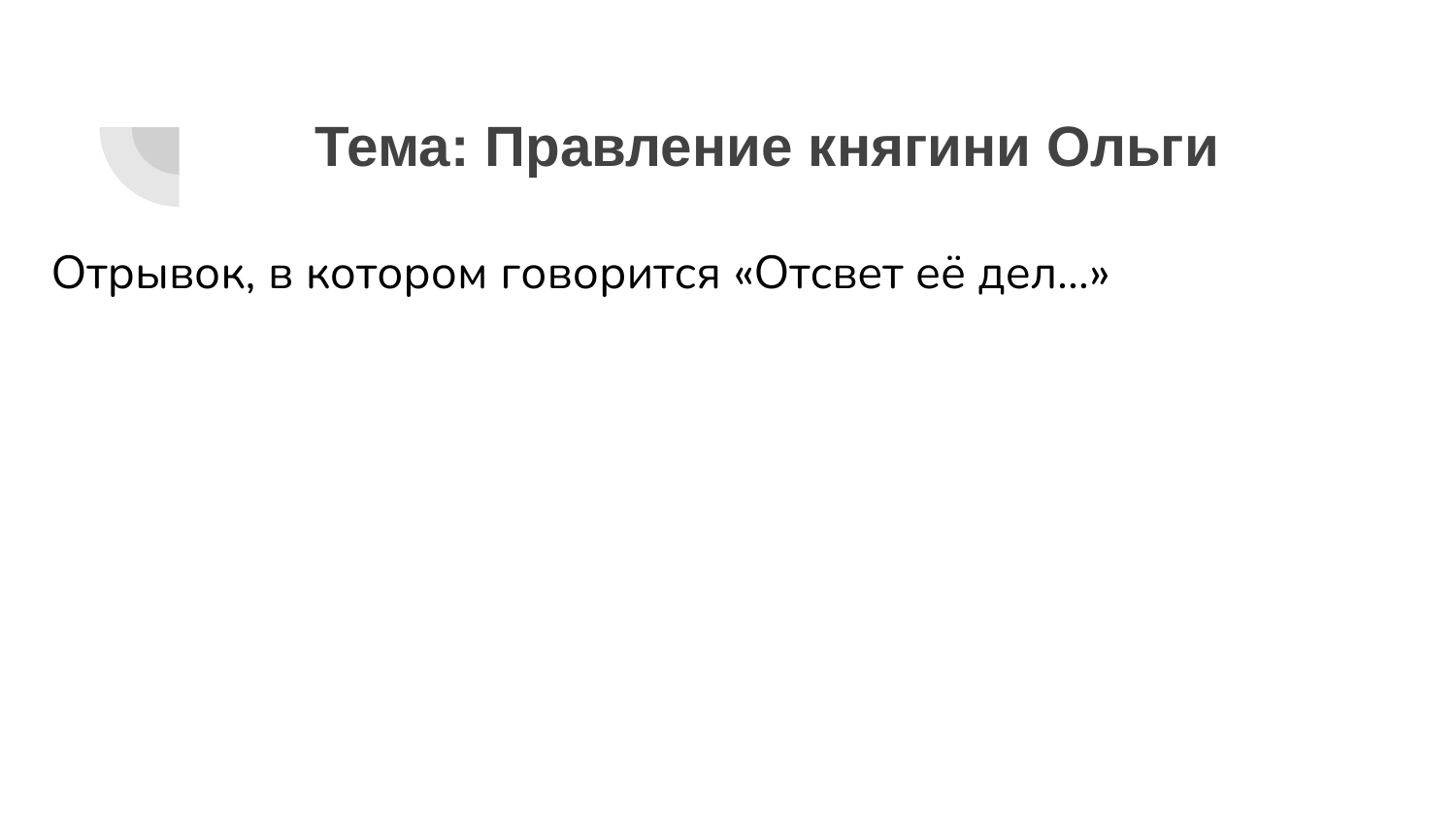

# Тема: Правление княгини Ольги
Отрывок, в котором говорится «Отсвет её дел…»